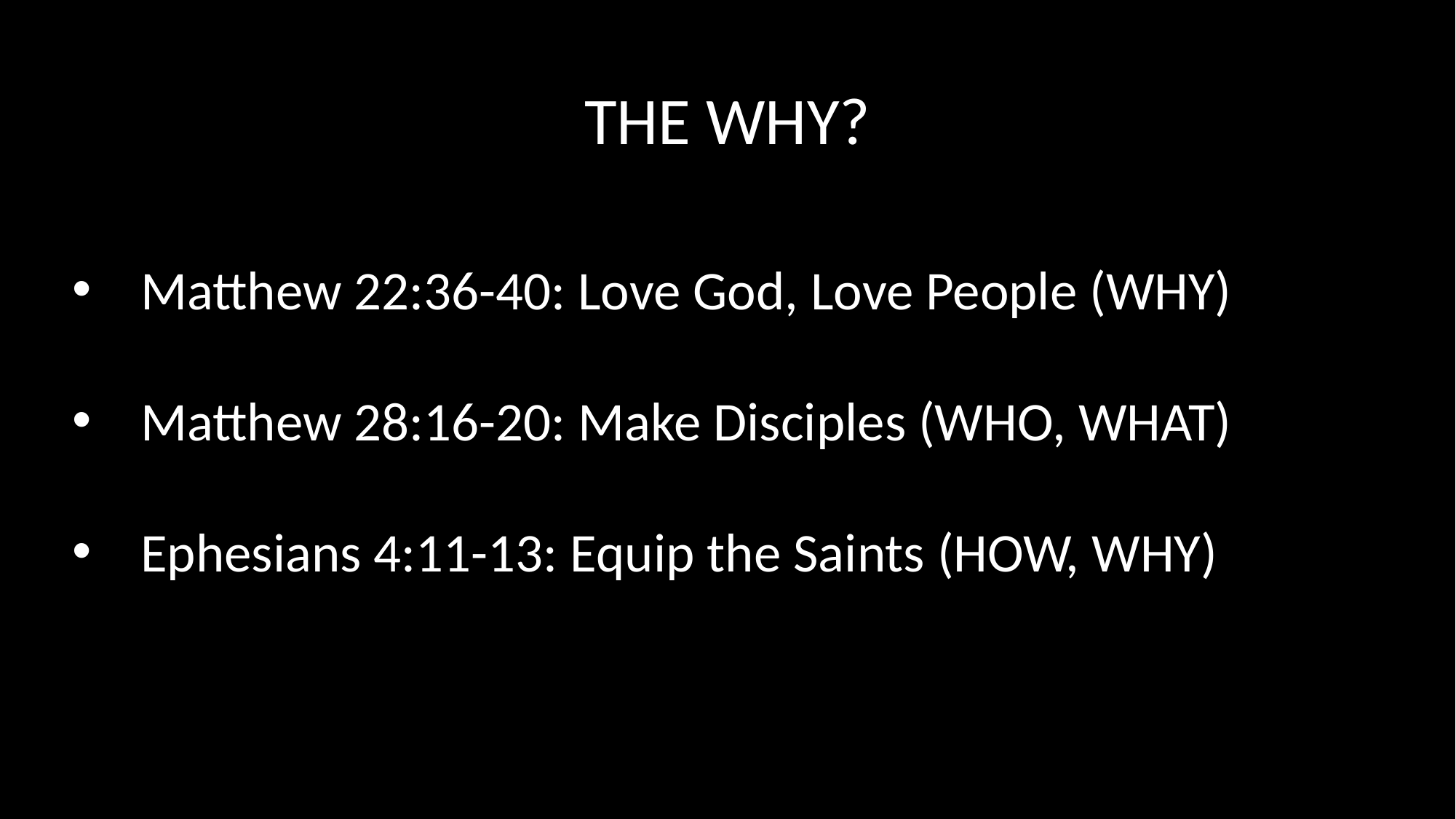

# THE WHY?
Matthew 22:36-40: Love God, Love People (WHY)
Matthew 28:16-20: Make Disciples (WHO, WHAT)
Ephesians 4:11-13: Equip the Saints (HOW, WHY)